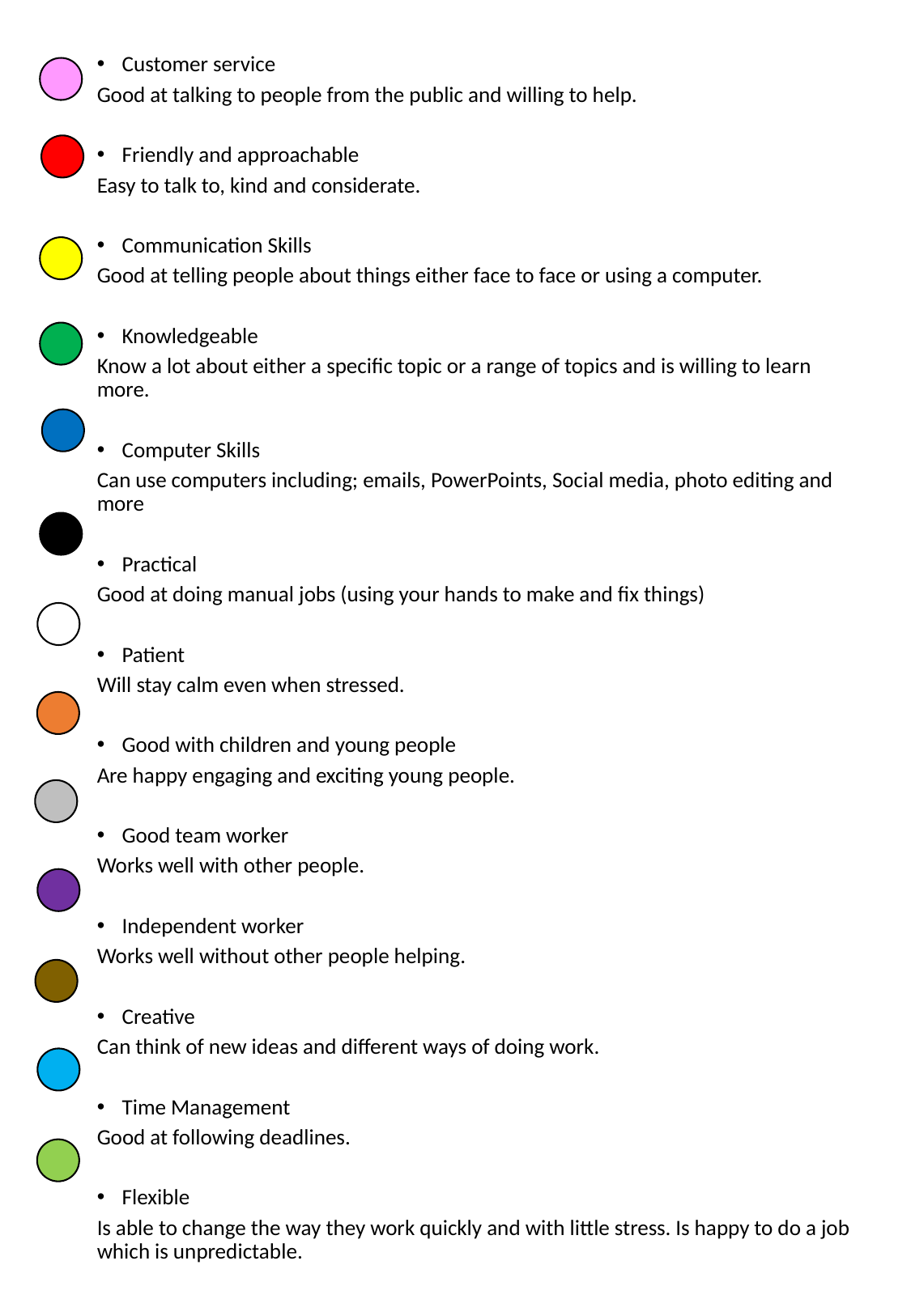

Customer service
Good at talking to people from the public and willing to help.

Friendly and approachable
Easy to talk to, kind and considerate.

Communication Skills
Good at telling people about things either face to face or using a computer.

Knowledgeable
Know a lot about either a specific topic or a range of topics and is willing to learn more.

Computer Skills
Can use computers including; emails, PowerPoints, Social media, photo editing and more

Practical
Good at doing manual jobs (using your hands to make and fix things)

Patient
Will stay calm even when stressed.

Good with children and young people
Are happy engaging and exciting young people.

Good team worker
Works well with other people.

Independent worker
Works well without other people helping.

Creative
Can think of new ideas and different ways of doing work.

Time Management
Good at following deadlines.

Flexible
Is able to change the way they work quickly and with little stress. Is happy to do a job which is unpredictable.